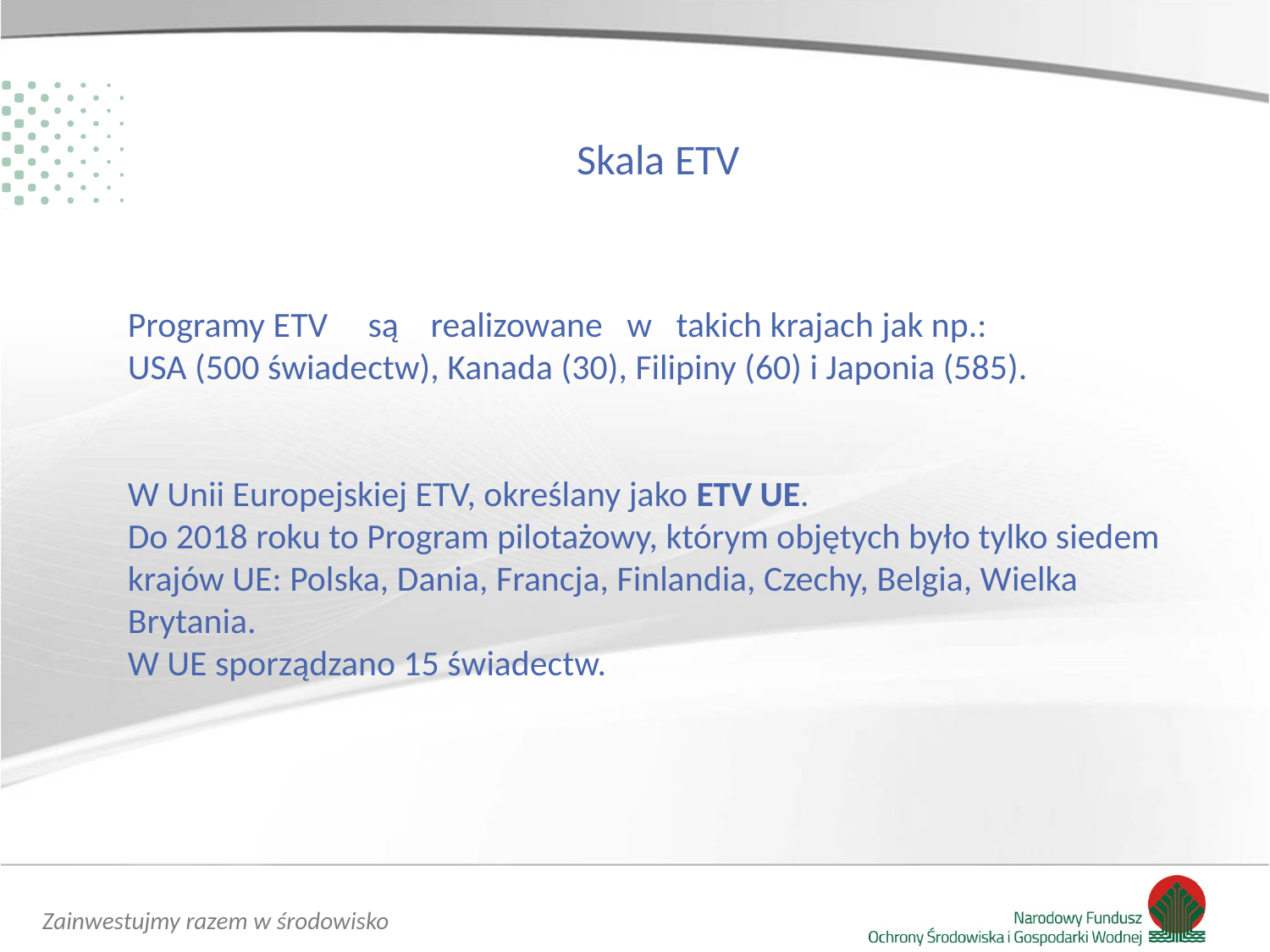

Skala ETV
Cel  Programu

Programy ETV     są    realizowane   w   takich krajach jak np.:
USA (500 świadectw), Kanada (30), Filipiny (60) i Japonia (585).

W Unii Europejskiej ETV, określany jako ETV UE.
Do 2018 roku to Program pilotażowy, którym objętych było tylko siedem krajów UE: Polska, Dania, Francja, Finlandia, Czechy, Belgia, Wielka Brytania.
W UE sporządzano 15 świadectw.